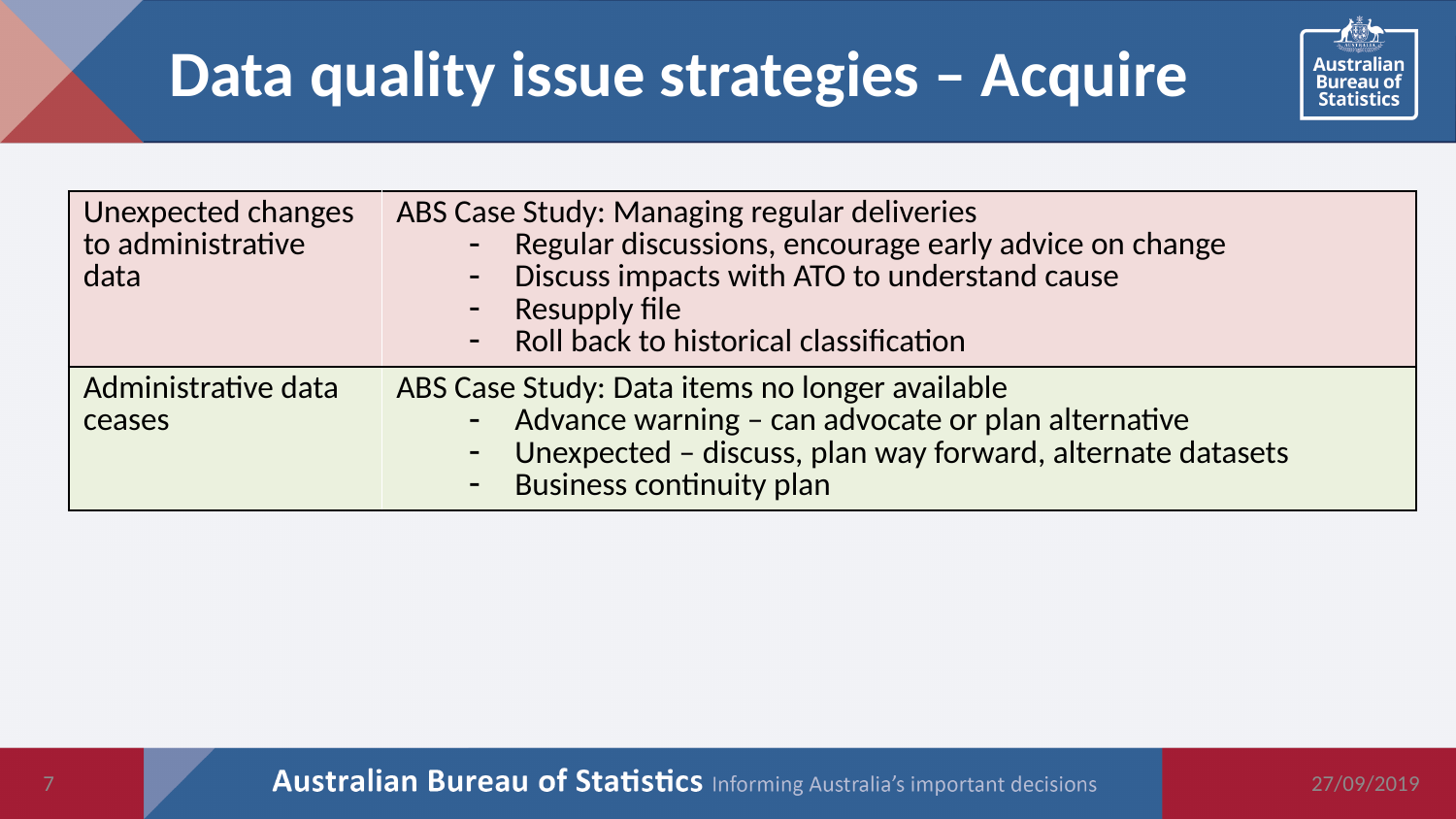

# Data quality issue strategies – Acquire
| Unexpected changes to administrative data | ABS Case Study: Managing regular deliveries Regular discussions, encourage early advice on change Discuss impacts with ATO to understand cause Resupply file Roll back to historical classification |
| --- | --- |
| Administrative data ceases | ABS Case Study: Data items no longer available Advance warning – can advocate or plan alternative Unexpected – discuss, plan way forward, alternate datasets Business continuity plan |

7
27/09/2019